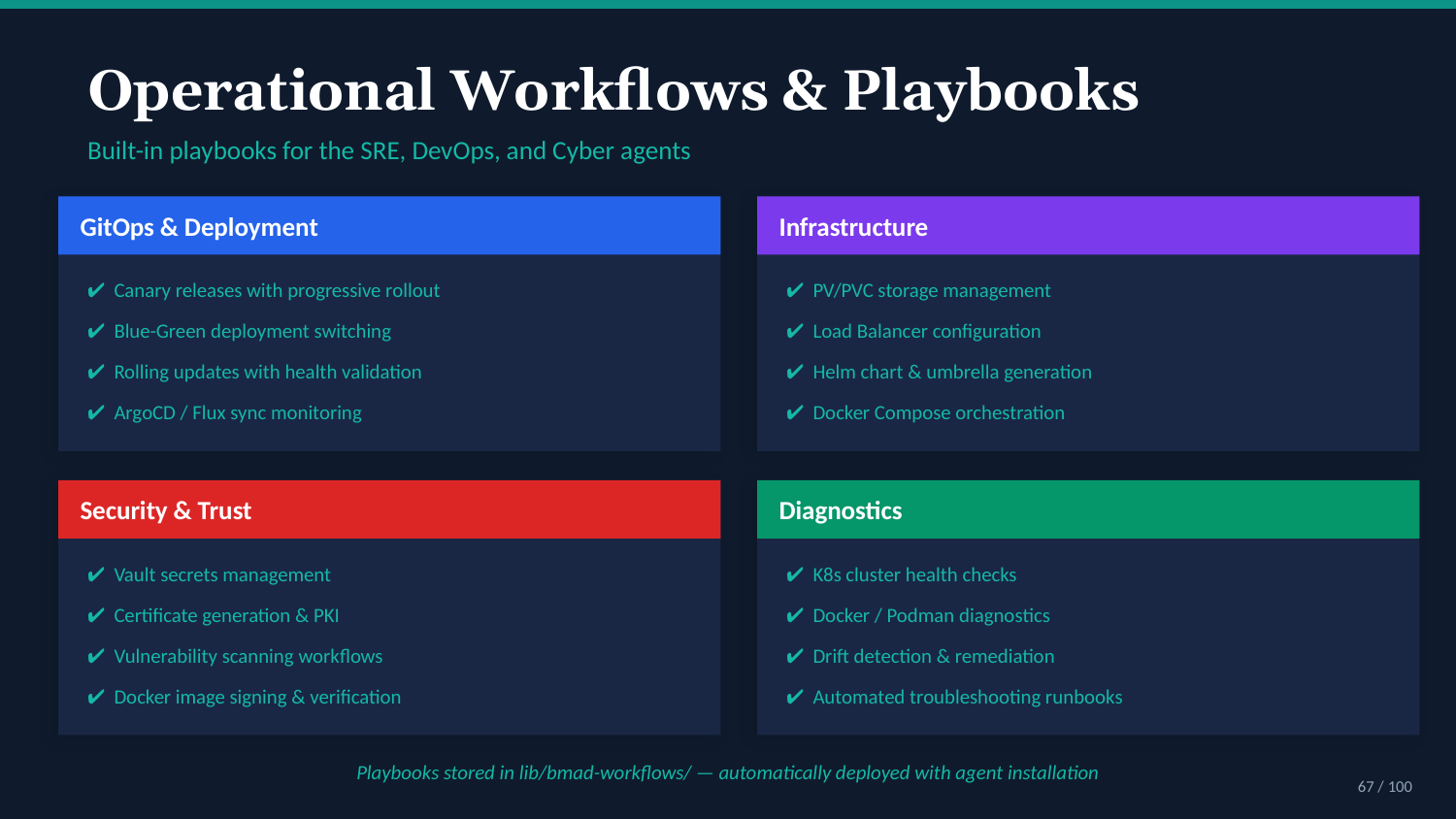

Operational Workflows & Playbooks
Built-in playbooks for the SRE, DevOps, and Cyber agents

GitOps & Deployment

Infrastructure
✔  Canary releases with progressive rollout
✔  PV/PVC storage management
✔  Blue-Green deployment switching
✔  Load Balancer configuration
✔  Rolling updates with health validation
✔  Helm chart & umbrella generation
✔  ArgoCD / Flux sync monitoring
✔  Docker Compose orchestration

Security & Trust

Diagnostics
✔  Vault secrets management
✔  K8s cluster health checks
✔  Certificate generation & PKI
✔  Docker / Podman diagnostics
✔  Vulnerability scanning workflows
✔  Drift detection & remediation
✔  Docker image signing & verification
✔  Automated troubleshooting runbooks
Playbooks stored in lib/bmad-workflows/ — automatically deployed with agent installation
67 / 100